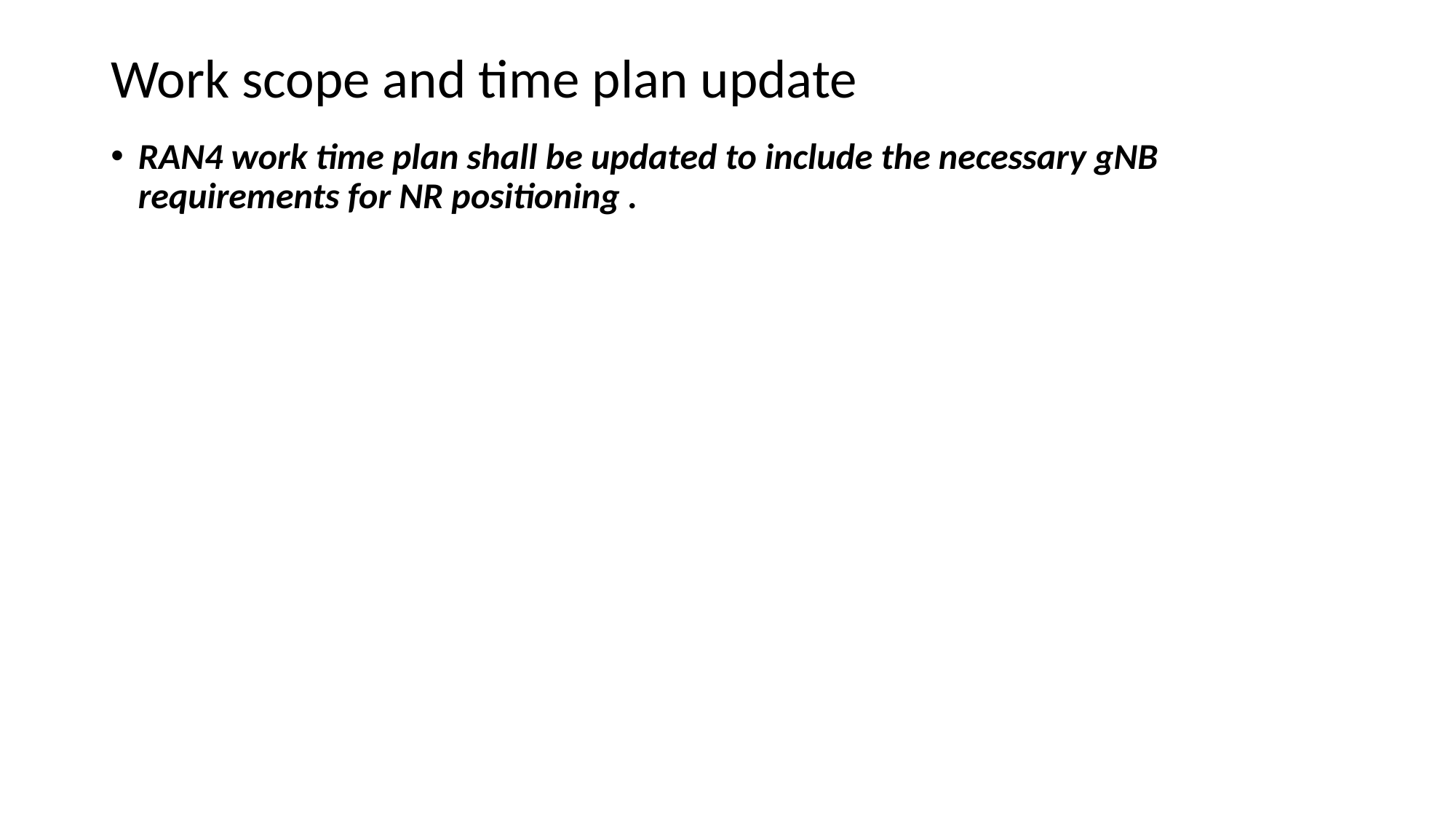

# Work scope and time plan update
RAN4 work time plan shall be updated to include the necessary gNB requirements for NR positioning .